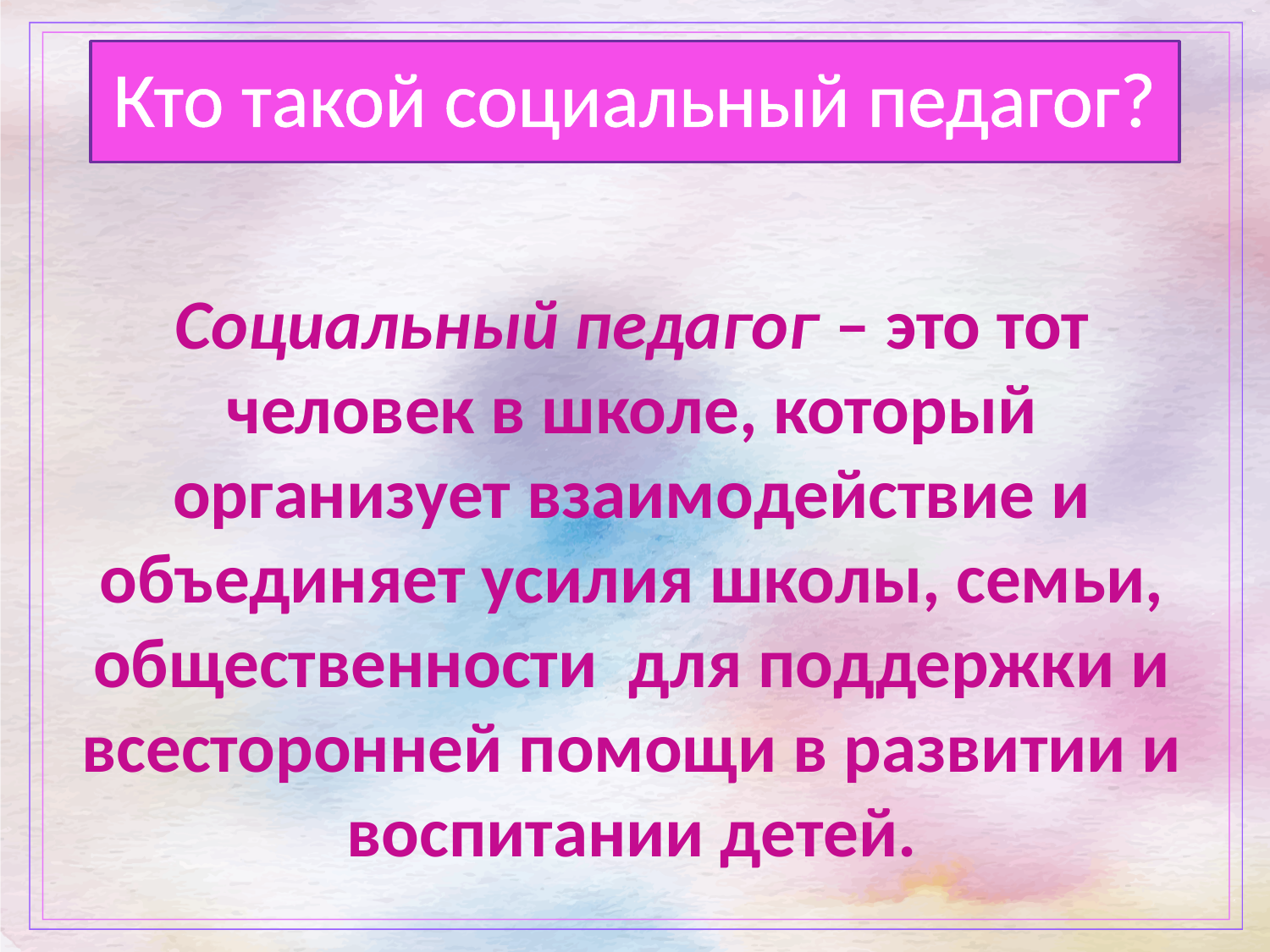

# Кто такой социальный педагог?

Социальный педагог – это тот человек в школе, который организует взаимодействие и объединяет усилия школы, семьи, общественности  для поддержки и всесторонней помощи в развитии и воспитании детей.